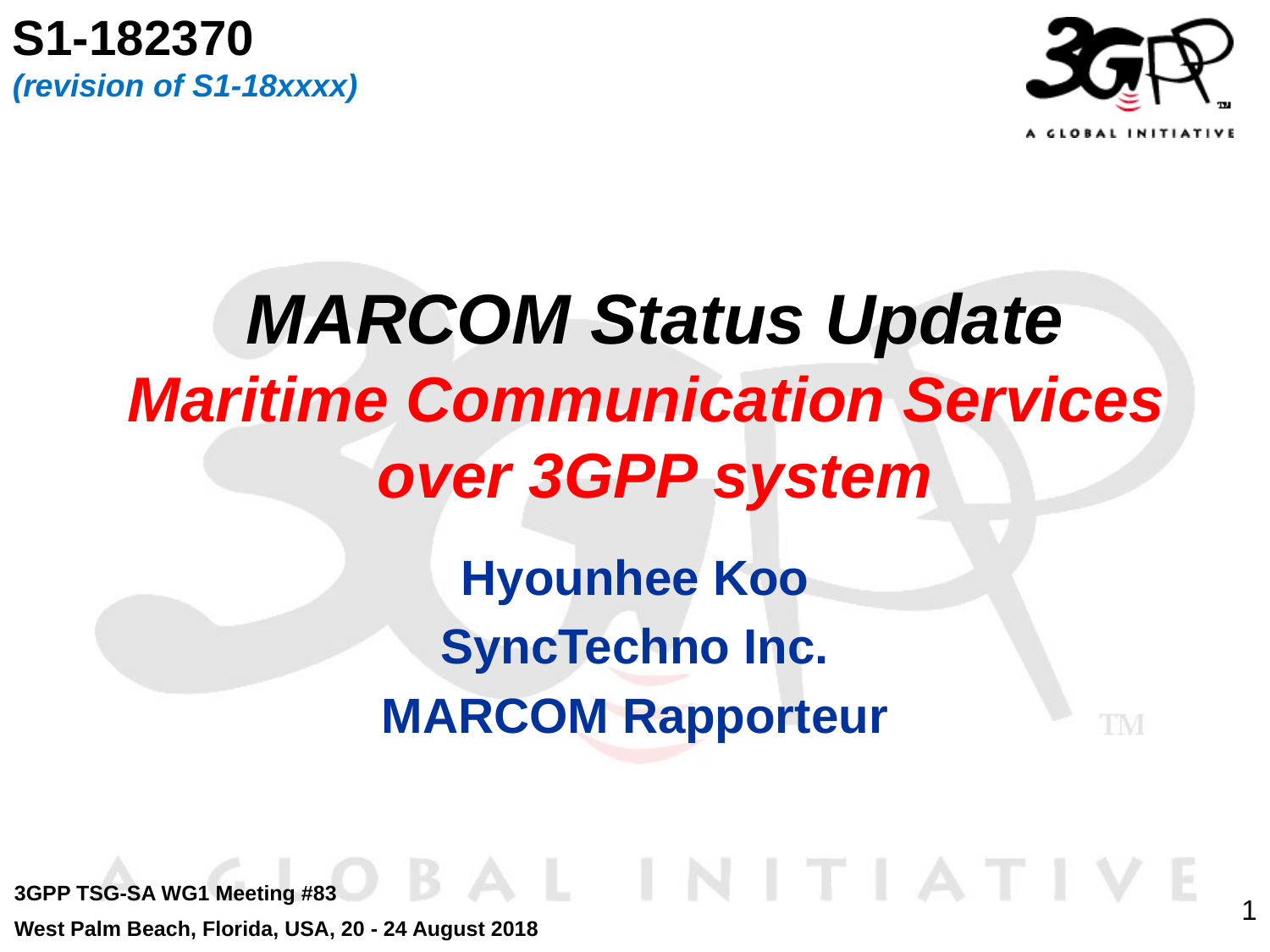

S1-182370
(revision of S1-18xxxx)
# MARCOM Status Update Maritime Communication Services over 3GPP system
Hyounhee Koo
SyncTechno Inc.
MARCOM Rapporteur
3GPP TSG-SA WG1 Meeting #83
West Palm Beach, Florida, USA, 20 - 24 August 2018
1